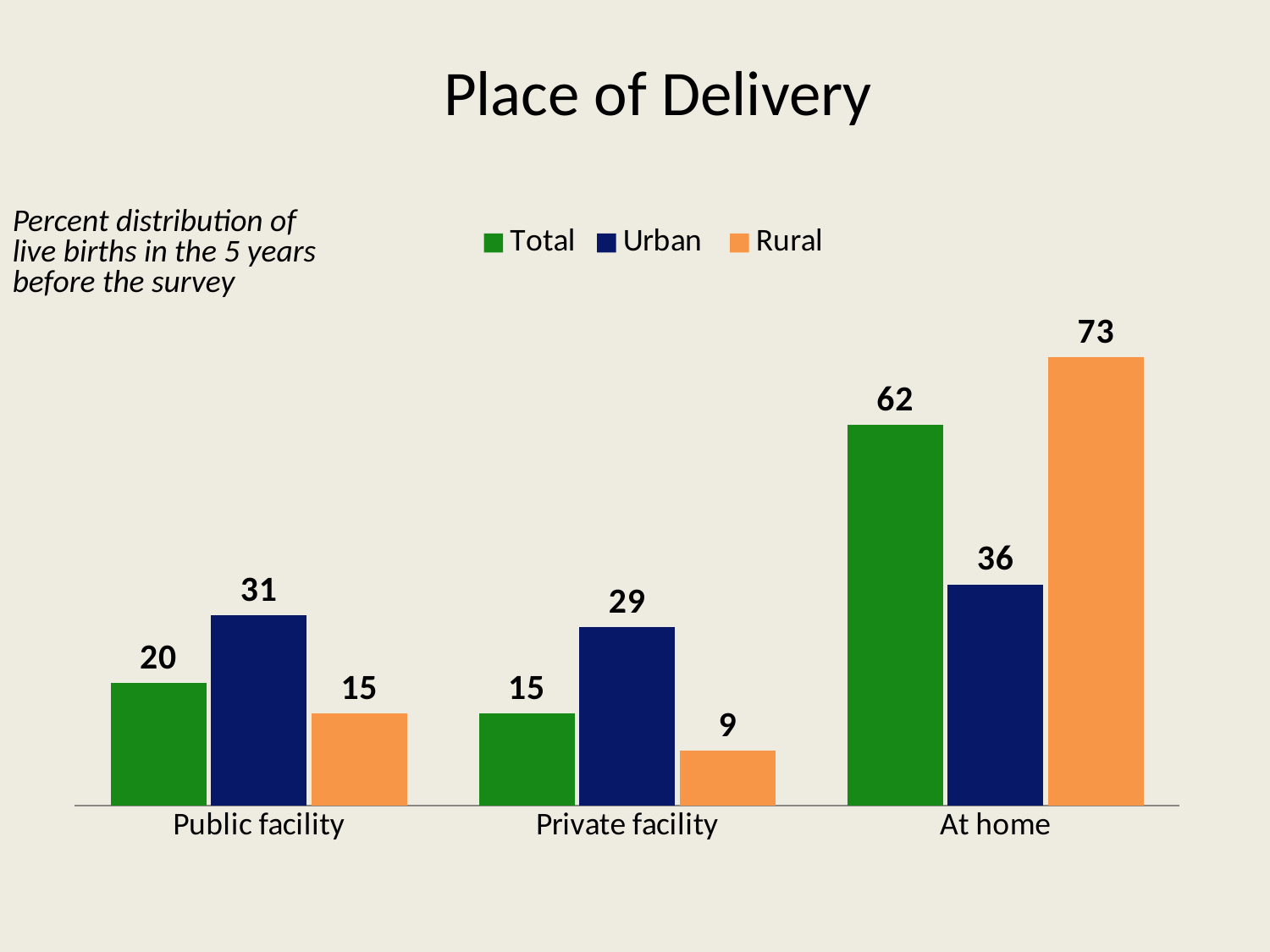

# Place of Delivery
Percent distribution of live births in the 5 years before the survey

### Chart

| Category | Total | Urban  | Rural |
|---|---|---|---|
| Public facility | 20.0 | 31.0 | 15.0 |
| Private facility | 15.0 | 29.0 | 9.0 |
| At home | 62.0 | 36.0 | 73.0 |